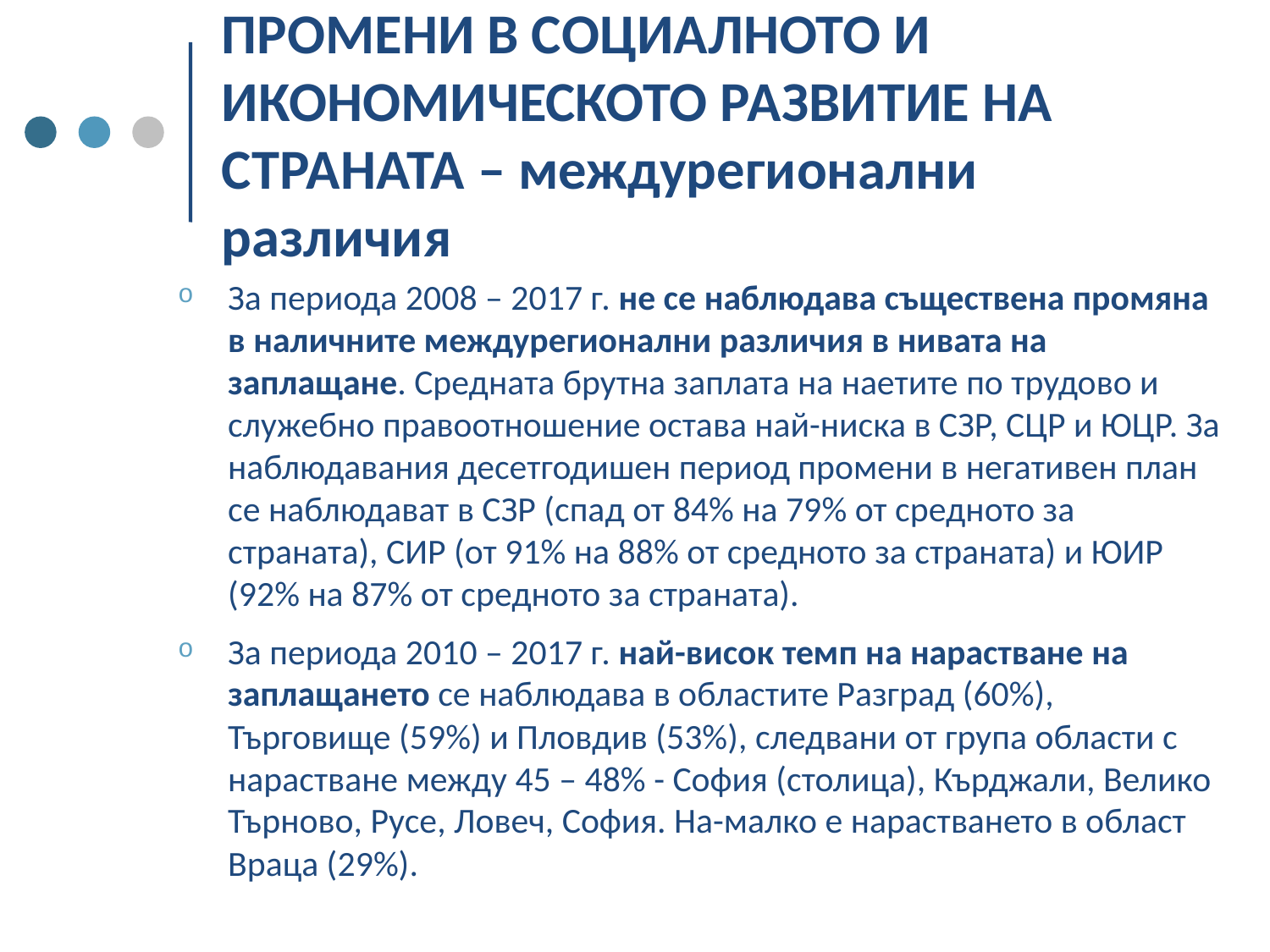

# ПРОМЕНИ В СОЦИАЛНОТО И ИКОНОМИЧЕСКОТО РАЗВИТИЕ НА СТРАНАТА – междурегионални различия
За периода 2008 – 2017 г. не се наблюдава съществена промяна в наличните междурегионални различия в нивата на заплащане. Средната брутна заплата на наетите по трудово и служебно правоотношение остава най-ниска в СЗР, СЦР и ЮЦР. За наблюдавания десетгодишен период промени в негативен план се наблюдават в СЗР (спад от 84% на 79% от средното за страната), СИР (от 91% на 88% от средното за страната) и ЮИР (92% на 87% от средното за страната).
За периода 2010 – 2017 г. най-висок темп на нарастване на заплащането се наблюдава в областите Разград (60%), Търговище (59%) и Пловдив (53%), следвани от група области с нарастване между 45 – 48% - София (столица), Кърджали, Велико Търново, Русе, Ловеч, София. На-малко е нарастването в област Враца (29%).